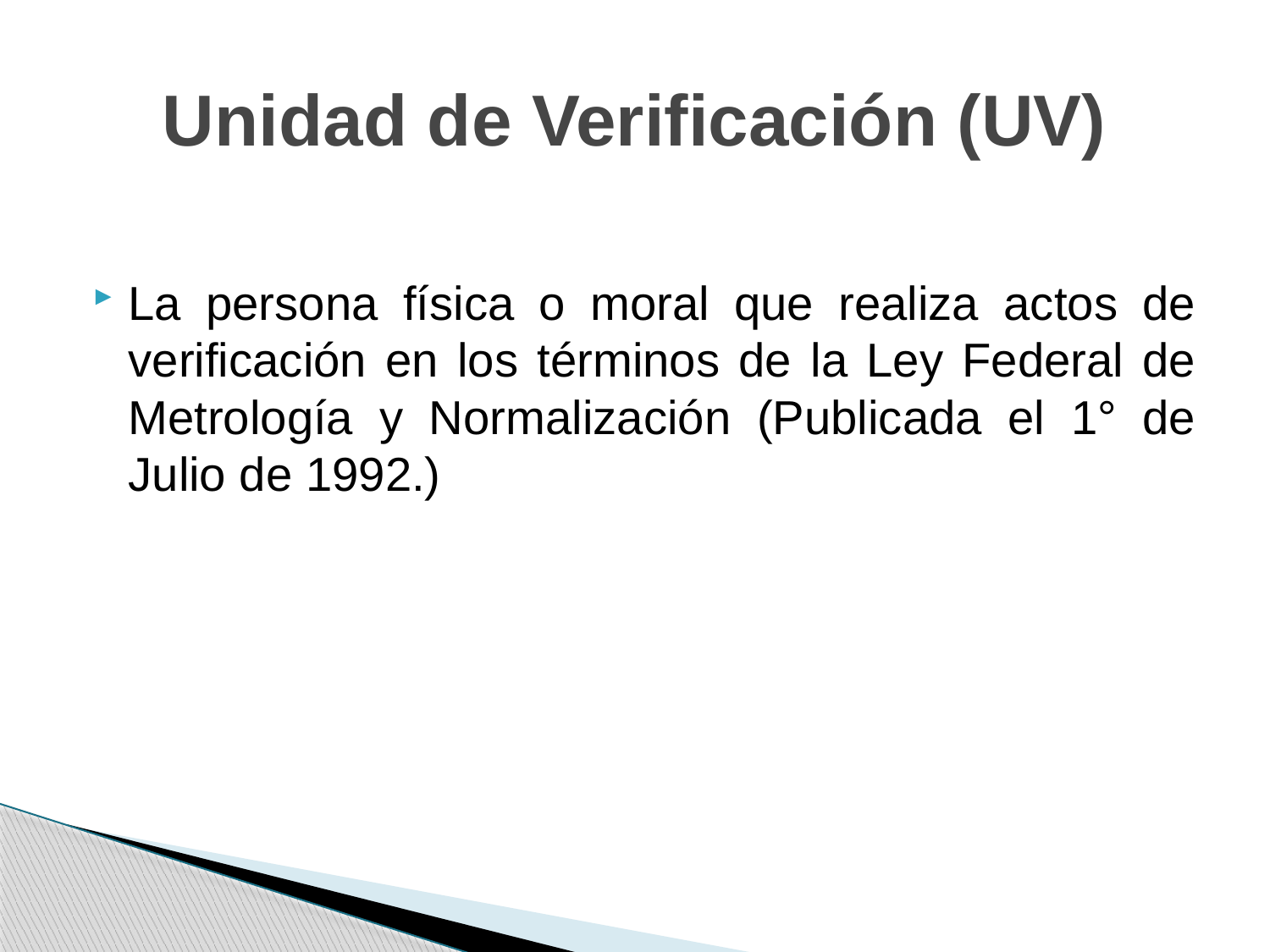

# Unidad de Verificación (UV)
La persona física o moral que realiza actos de verificación en los términos de la Ley Federal de Metrología y Normalización (Publicada el 1° de Julio de 1992.)